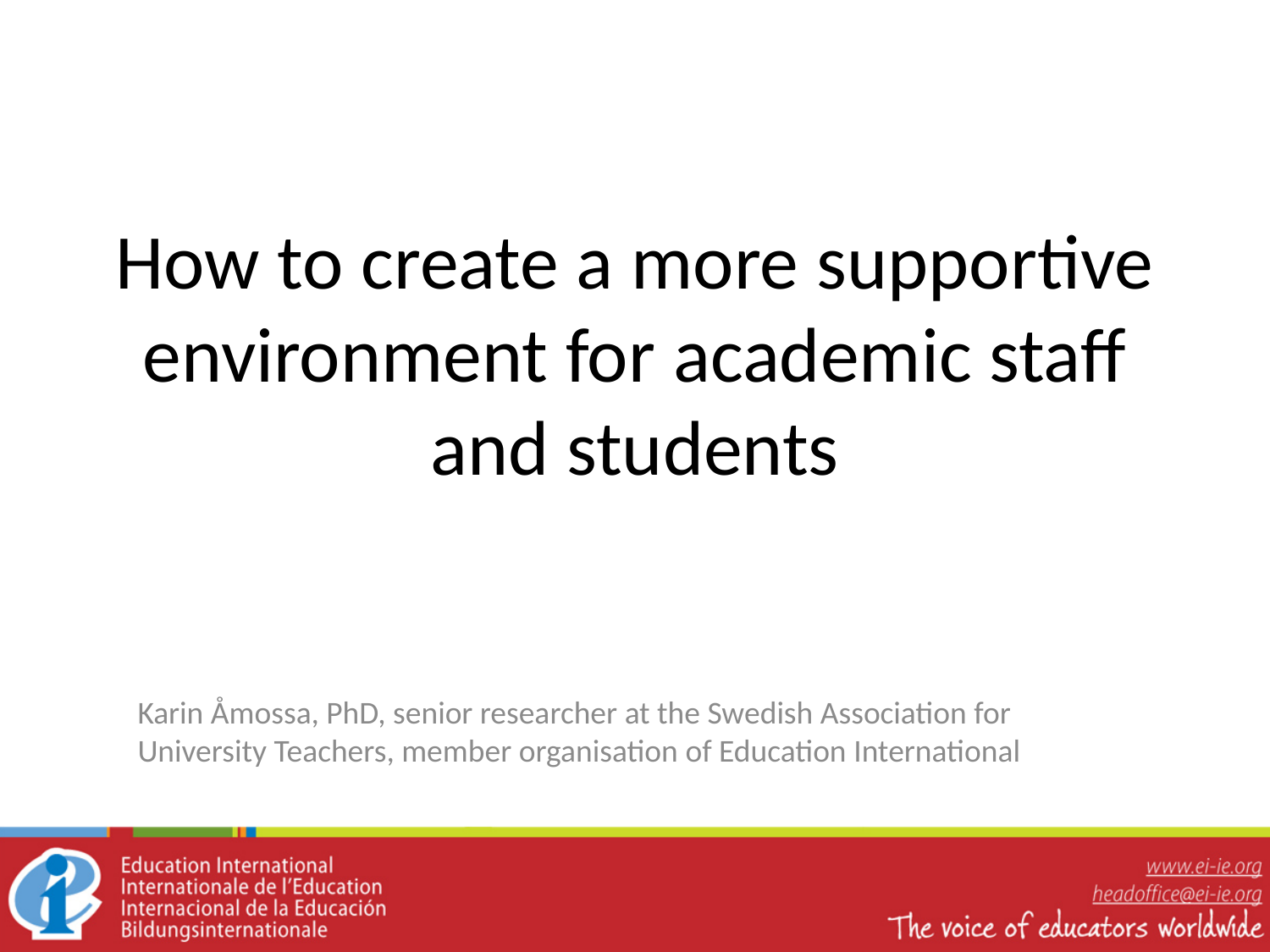

# How to create a more supportive environment for academic staff and students
Karin Åmossa, PhD, senior researcher at the Swedish Association for University Teachers, member organisation of Education International